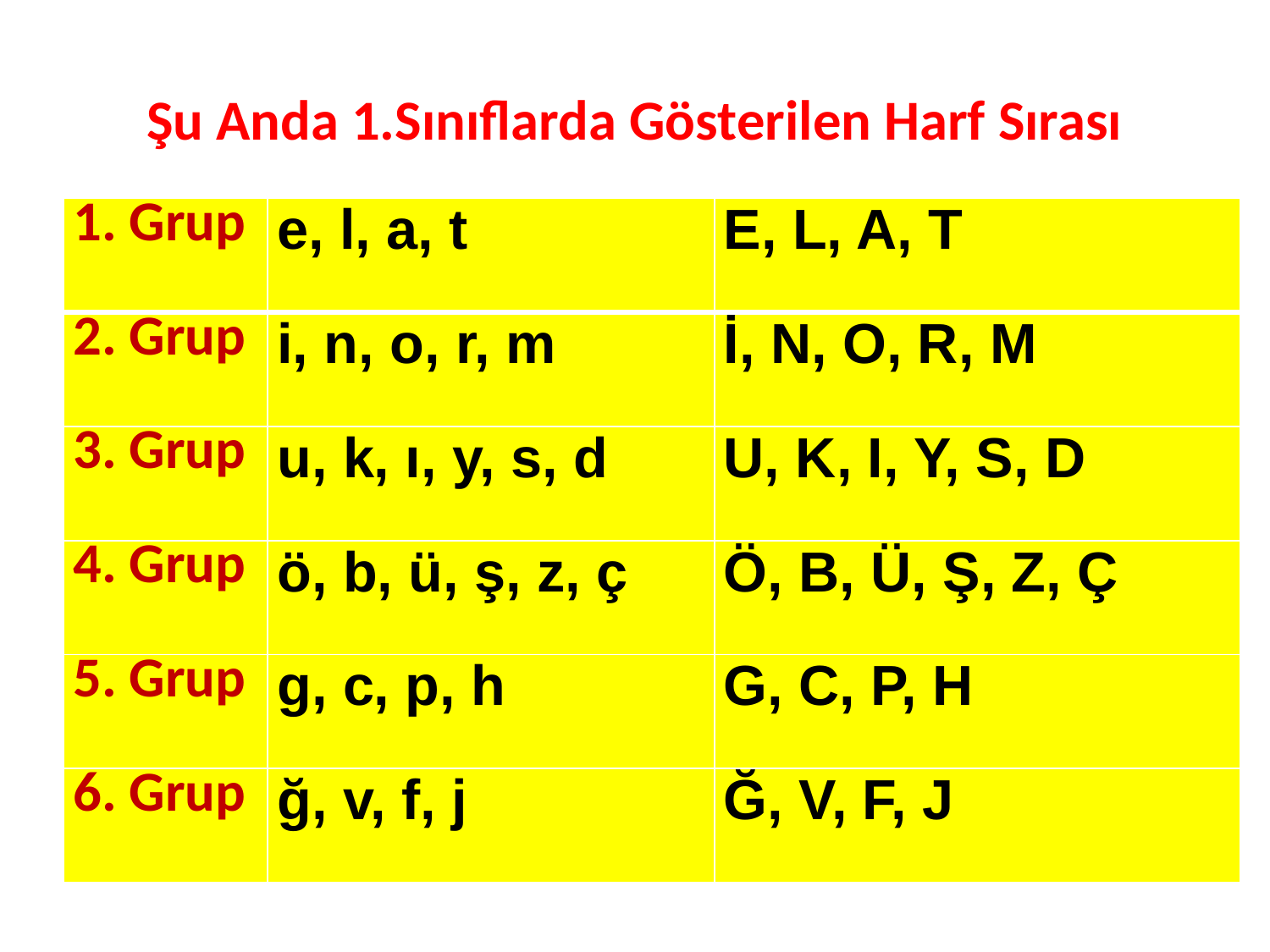

# Şu Anda 1.Sınıflarda Gösterilen Harf Sırası
| 1. Grup | e, l, a, t | E, L, A, T |
| --- | --- | --- |
| 2. Grup | i, n, o, r, m | İ, N, O, R, M |
| 3. Grup | u, k, ı, y, s, d | U, K, I, Y, S, D |
| 4. Grup | ö, b, ü, ş, z, ç | Ö, B, Ü, Ş, Z, Ç |
| 5. Grup | g, c, p, h | G, C, P, H |
| 6. Grup | ğ, v, f, j | Ğ, V, F, J |